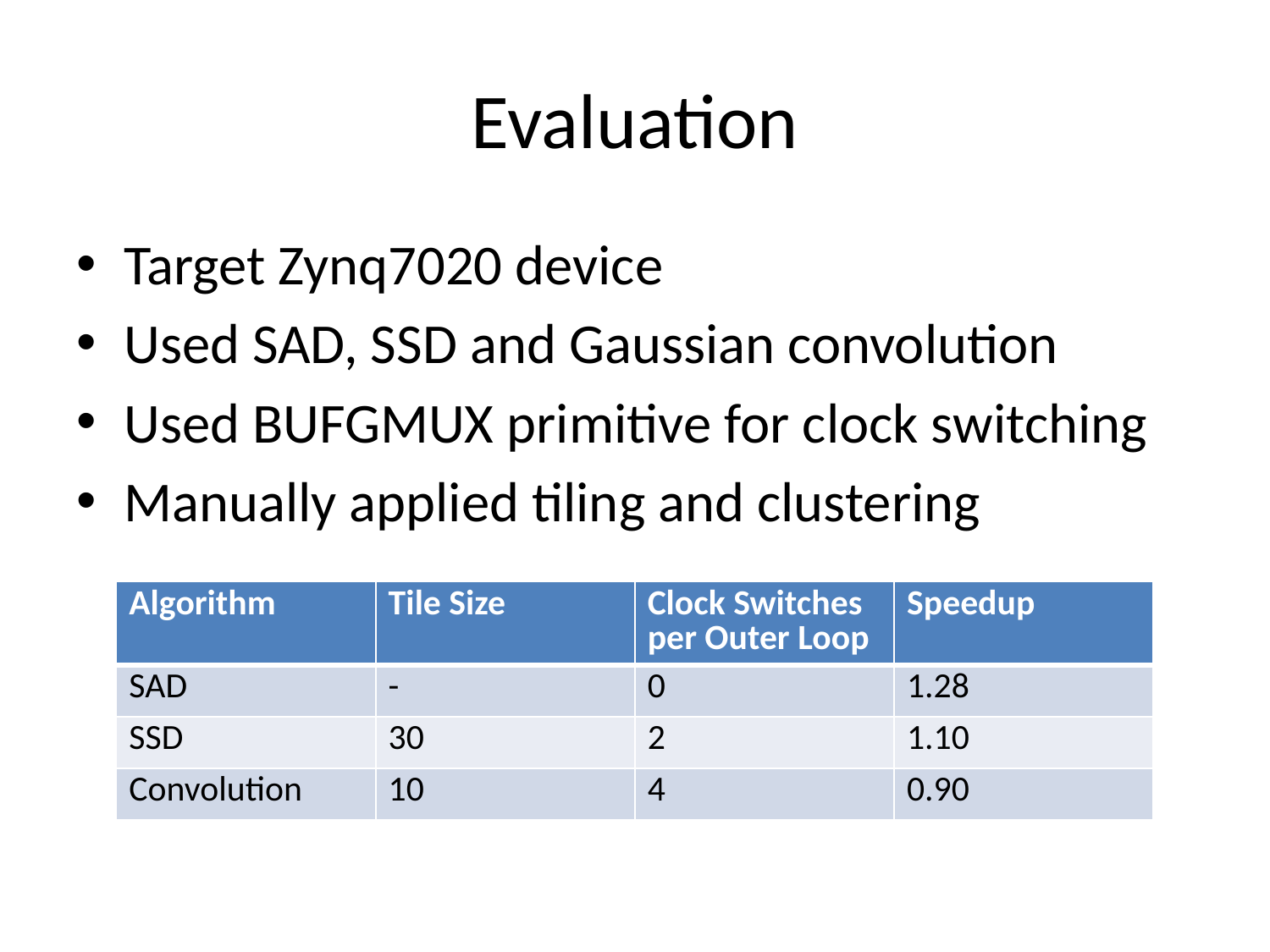

# Evaluation
Target Zynq7020 device
Used SAD, SSD and Gaussian convolution
Used BUFGMUX primitive for clock switching
Manually applied tiling and clustering
| Algorithm | Tile Size | Clock Switches per Outer Loop | Speedup |
| --- | --- | --- | --- |
| SAD | - | 0 | 1.28 |
| SSD | 30 | 2 | 1.10 |
| Convolution | 10 | 4 | 0.90 |